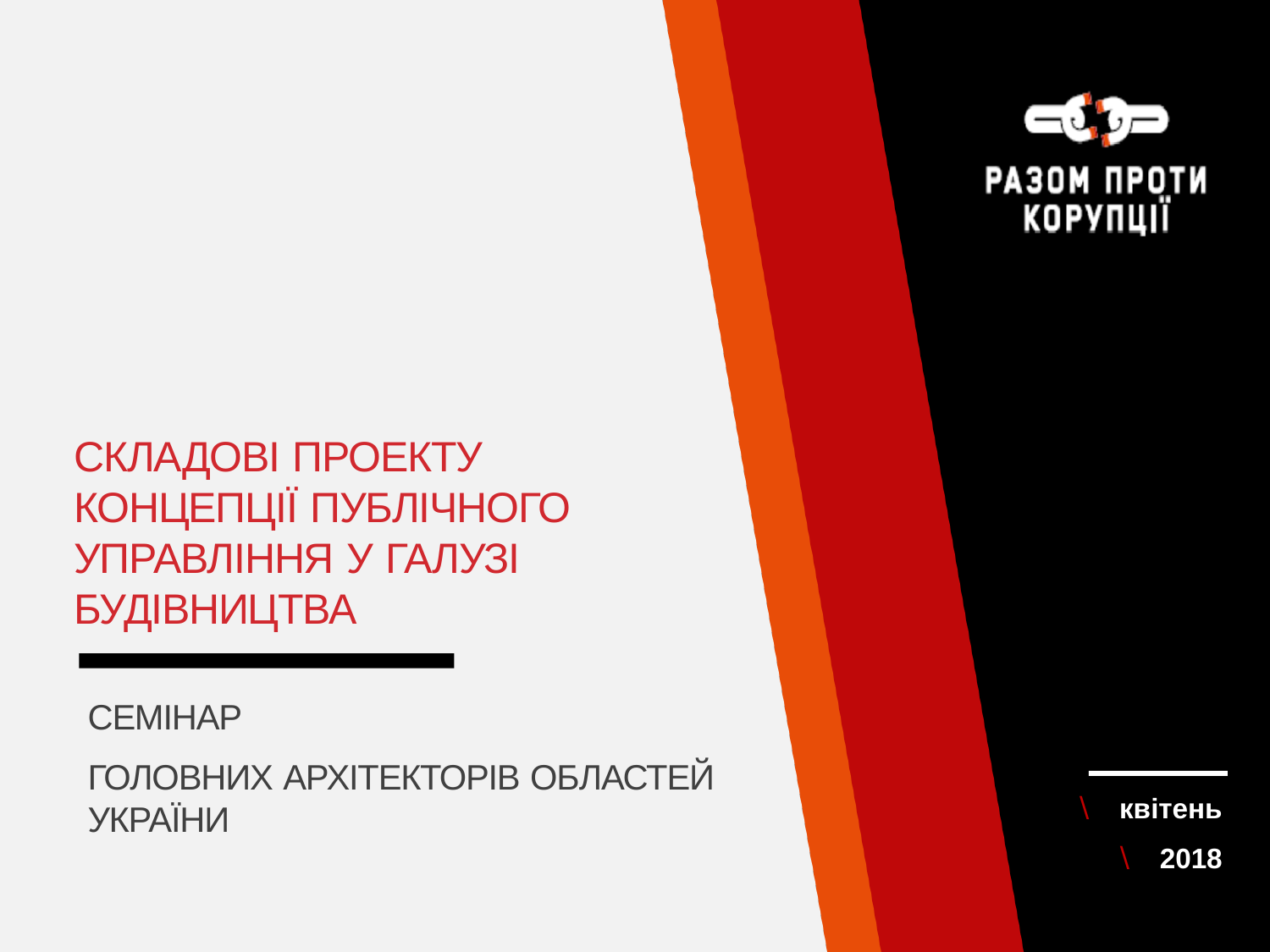

# Складові проекту Концепції публічного управління у галузі будівництва
Семінар
головних архітекторів областей України
квітень
2018